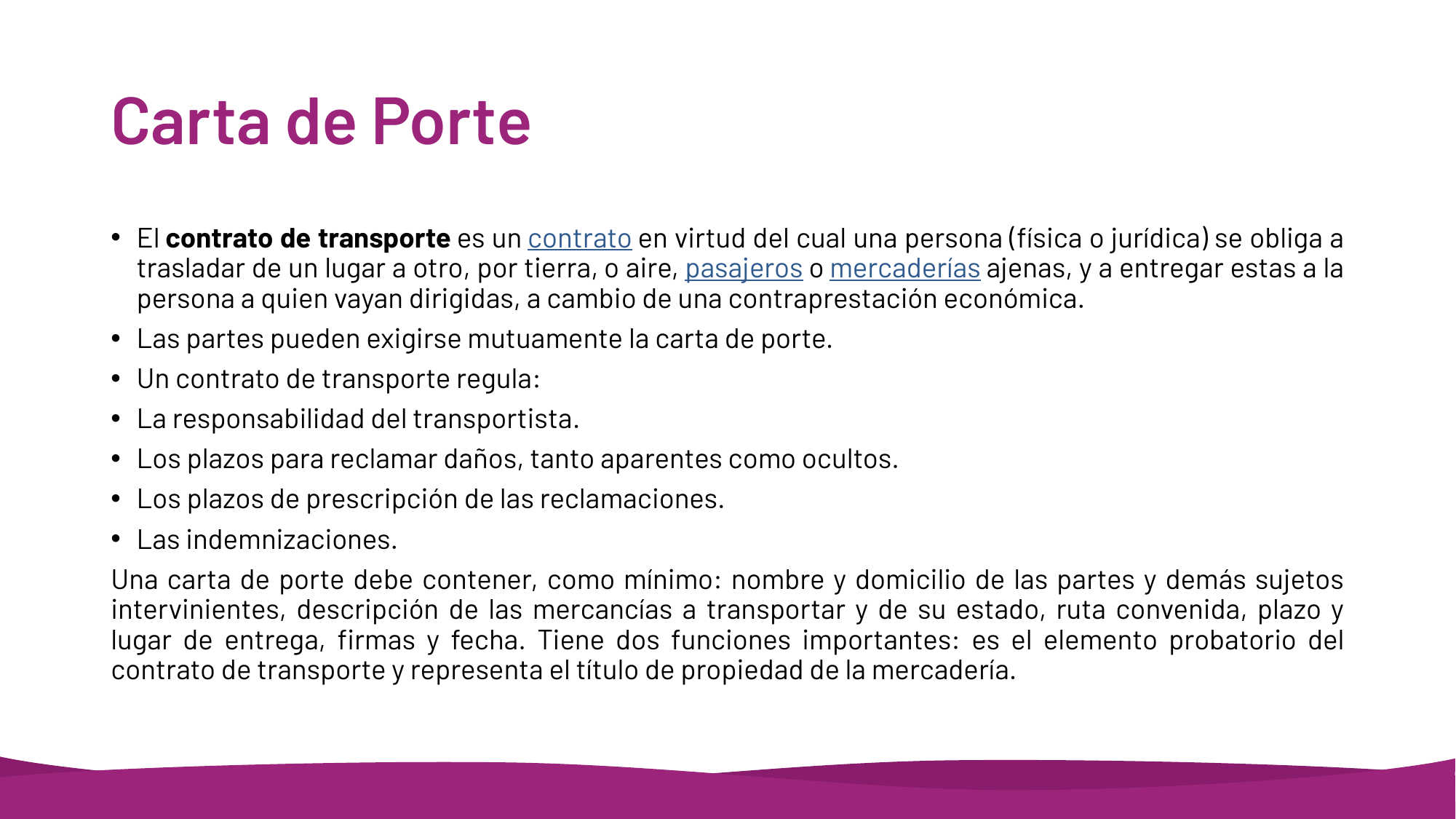

# Carta de Porte
El contrato de transporte es un contrato en virtud del cual una persona (física o jurídica) se obliga a trasladar de un lugar a otro, por tierra, o aire, pasajeros o mercaderías ajenas, y a entregar estas a la persona a quien vayan dirigidas, a cambio de una contraprestación económica.
Las partes pueden exigirse mutuamente la carta de porte.
Un contrato de transporte regula:
La responsabilidad del transportista.
Los plazos para reclamar daños, tanto aparentes como ocultos.
Los plazos de prescripción de las reclamaciones.
Las indemnizaciones.
Una carta de porte debe contener, como mínimo: nombre y domicilio de las partes y demás sujetos intervinientes, descripción de las mercancías a transportar y de su estado, ruta convenida, plazo y lugar de entrega, firmas y fecha. Tiene dos funciones importantes: es el elemento probatorio del contrato de transporte y representa el título de propiedad de la mercadería.